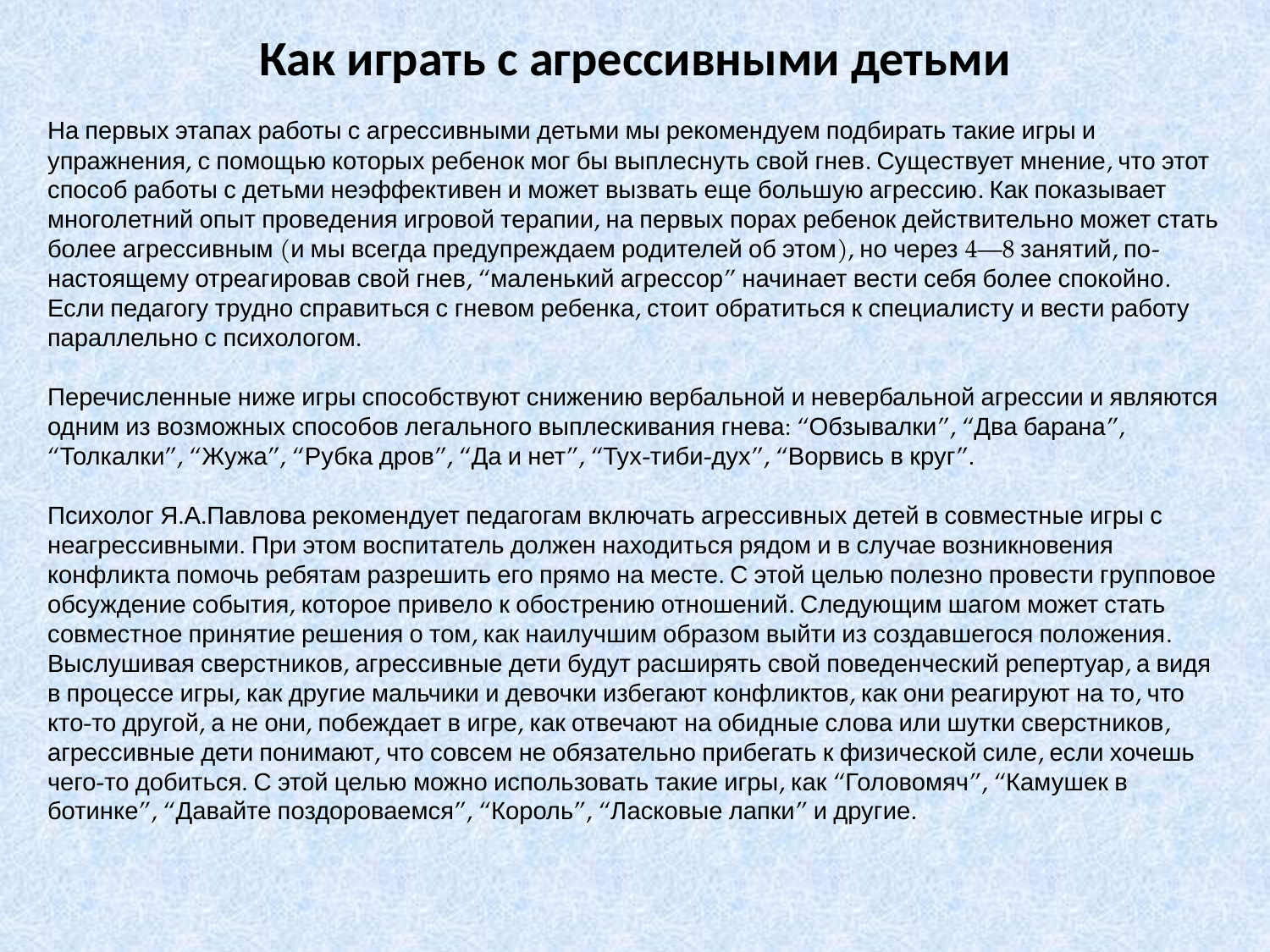

Как играть с агрессивными детьми

На первых этапах работы с агрессивными детьми мы рекомендуем подбирать такие игры и упражнения, с помощью которых ребенок мог бы выплеснуть свой гнев. Существует мнение, что этот способ работы с детьми неэффективен и может вызвать еще большую агрессию. Как показывает  многолетний опыт проведения игровой терапии, на первых порах ребенок действительно может стать более агрессивным (и мы всегда предупреждаем родителей об этом), но через 4—8 занятий, по-настоящему отреагировав свой гнев, “маленький агрессор” начинает вести себя более спокойно. Если педагогу трудно справиться с гневом ребенка, стоит обратиться к специалисту и вести работу параллельно с психологом.

Перечисленные ниже игры способствуют снижению вербальной и невербальной агрессии и являются одним из возможных способов легального выплескивания гнева: “Обзывалки”, “Два барана”, “Толкалки”, “Жужа”, “Рубка дров”, “Да и нет”, “Тух-тиби-дух”, “Ворвись в круг”.

Психолог Я.А.Павлова рекомендует педагогам включать агрессивных детей в совместные игры с неагрессивными. При этом воспитатель должен находиться рядом и в случае возникновения конфликта помочь ребятам разрешить его прямо на месте. С этой целью полезно провести групповое обсуждение события, которое привело к обострению отношений. Следующим шагом может стать совместное принятие решения о том, как наилучшим образом выйти из создавшегося положения. Выслушивая сверстников, агрессивные дети будут расширять свой поведенческий репертуар, а видя в процессе игры, как другие мальчики и девочки избегают конфликтов, как они реагируют на то, что кто-то другой, а не они, побеждает в игре, как отвечают на обидные слова или шутки сверстников, агрессивные дети понимают, что совсем не обязательно прибегать к физической силе, если хочешь чего-то добиться. С этой целью можно использовать такие игры, как “Головомяч”, “Камушек в ботинке”, “Давайте поздороваемся”, “Король”, “Ласковые лапки” и другие.